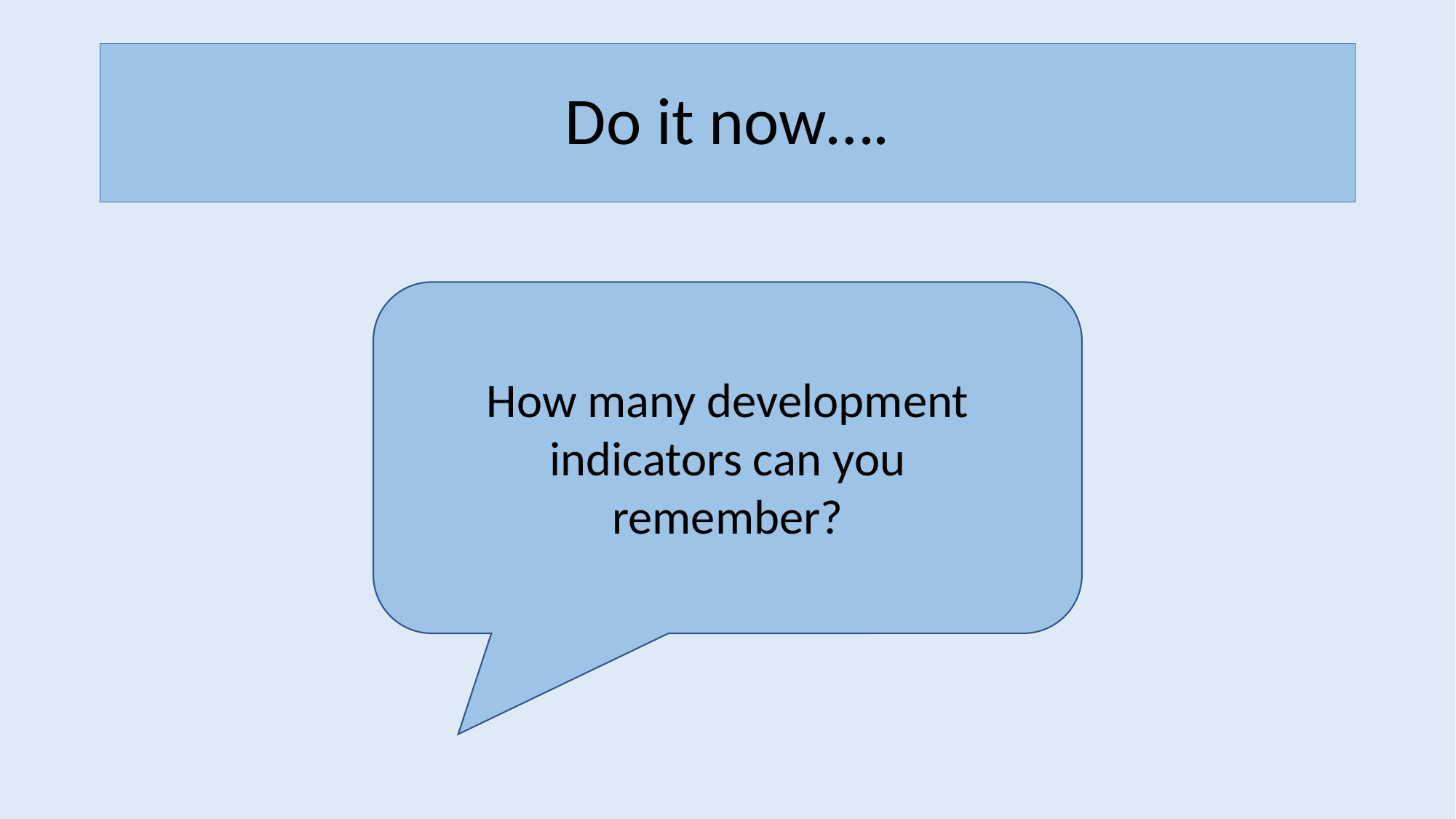

# Do it now….

How many development indicators can you remember?